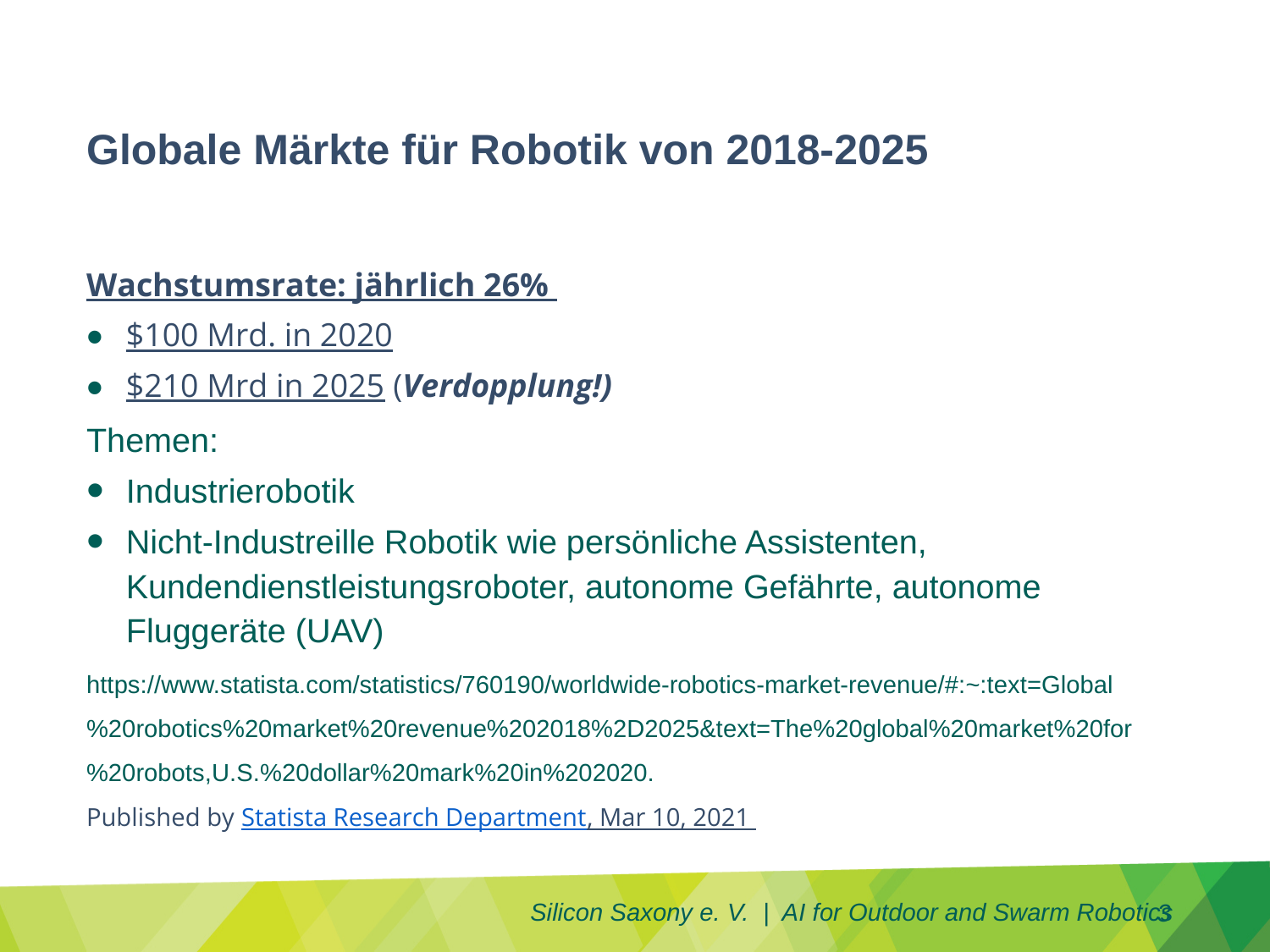

Globale Märkte für Robotik von 2018-2025

Wachstumsrate: jährlich 26%
$100 Mrd. in 2020
$210 Mrd in 2025 (Verdopplung!)
Themen:
Industrierobotik
Nicht-Industreille Robotik wie persönliche Assistenten, Kundendienstleistungsroboter, autonome Gefährte, autonome Fluggeräte (UAV)
https://www.statista.com/statistics/760190/worldwide-robotics-market-revenue/#:~:text=Global%20robotics%20market%20revenue%202018%2D2025&text=The%20global%20market%20for%20robots,U.S.%20dollar%20mark%20in%202020.
Published by Statista Research Department, Mar 10, 2021